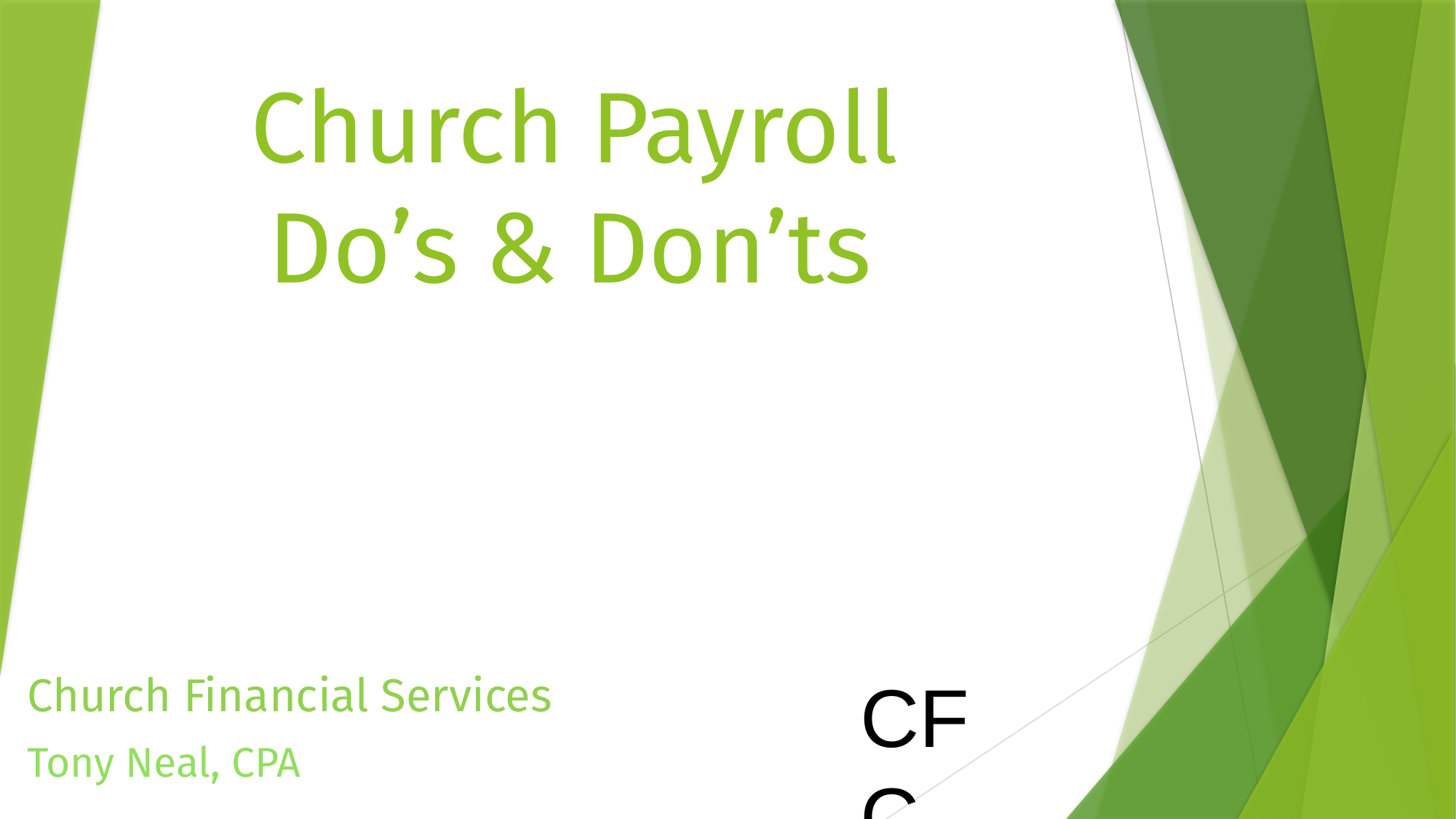

# Church Payroll Do’s & Don’ts
Church Financial Services
Tony Neal, CPA

CFC 25